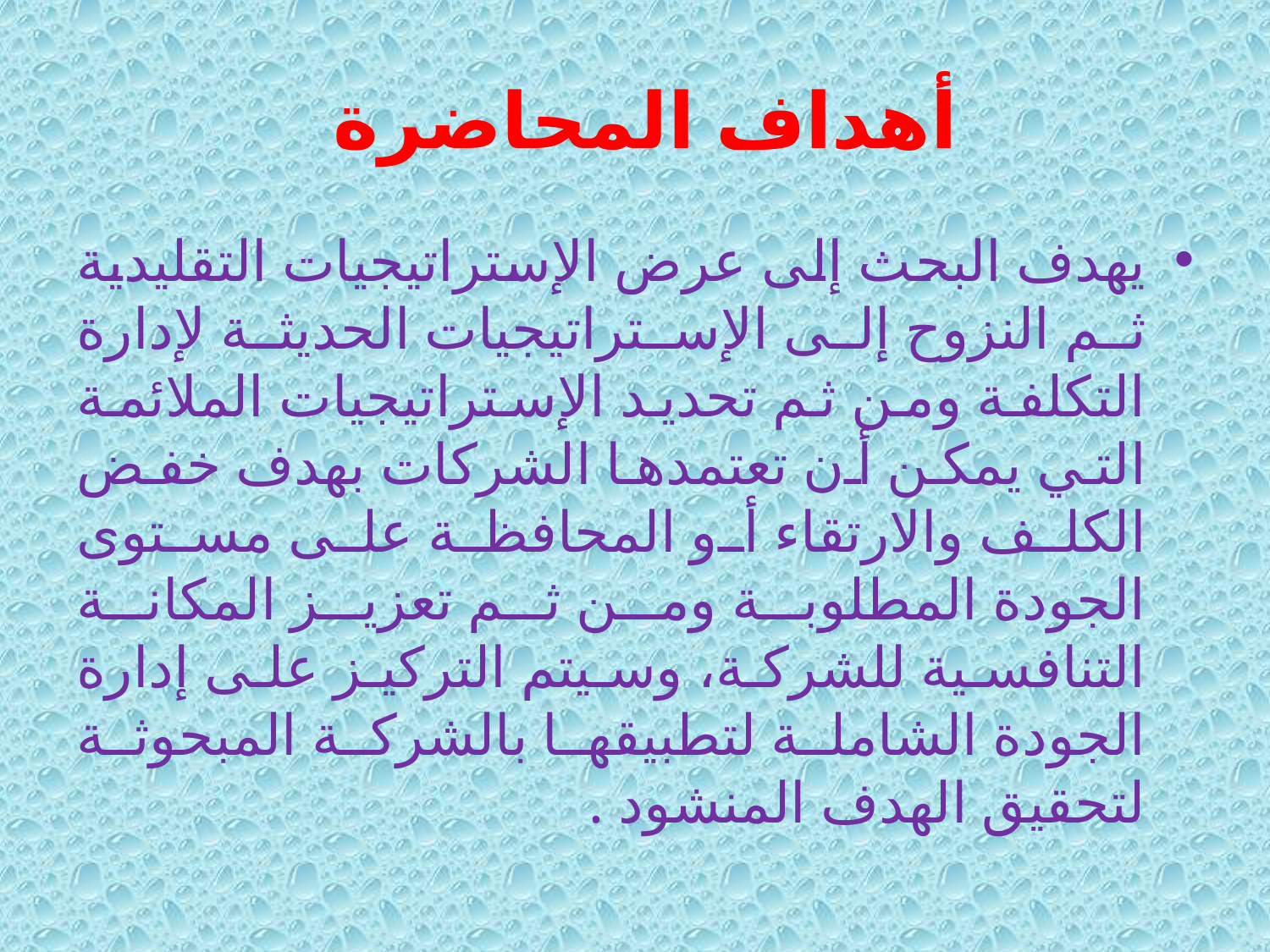

# أهداف المحاضرة
يهدف البحث إلى عرض الإستراتيجيات التقليدية ثم النزوح إلى الإستراتيجيات الحديثة لإدارة التكلفة ومن ثم تحديد الإستراتيجيات الملائمة التي يمكن أن تعتمدها الشركات بهدف خفض الكلف والارتقاء أو المحافظة على مستوى الجودة المطلوبة ومن ثم تعزيز المكانة التنافسية للشركة، وسيتم التركيز على إدارة الجودة الشاملة لتطبيقها بالشركة المبحوثة لتحقيق الهدف المنشود .